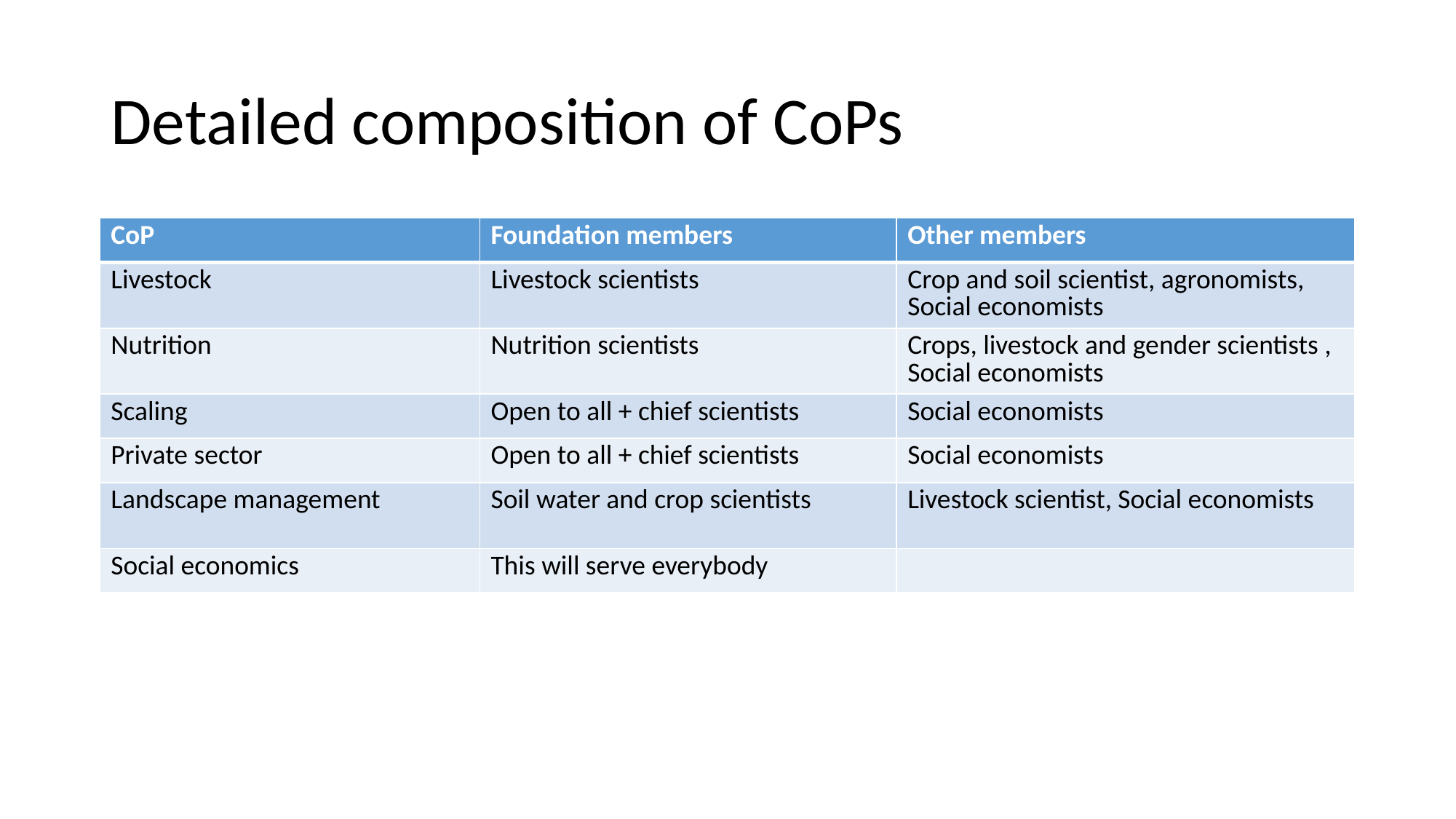

# Detailed composition of CoPs
| CoP | Foundation members | Other members |
| --- | --- | --- |
| Livestock | Livestock scientists | Crop and soil scientist, agronomists, Social economists |
| Nutrition | Nutrition scientists | Crops, livestock and gender scientists , Social economists |
| Scaling | Open to all + chief scientists | Social economists |
| Private sector | Open to all + chief scientists | Social economists |
| Landscape management | Soil water and crop scientists | Livestock scientist, Social economists |
| Social economics | This will serve everybody |  |